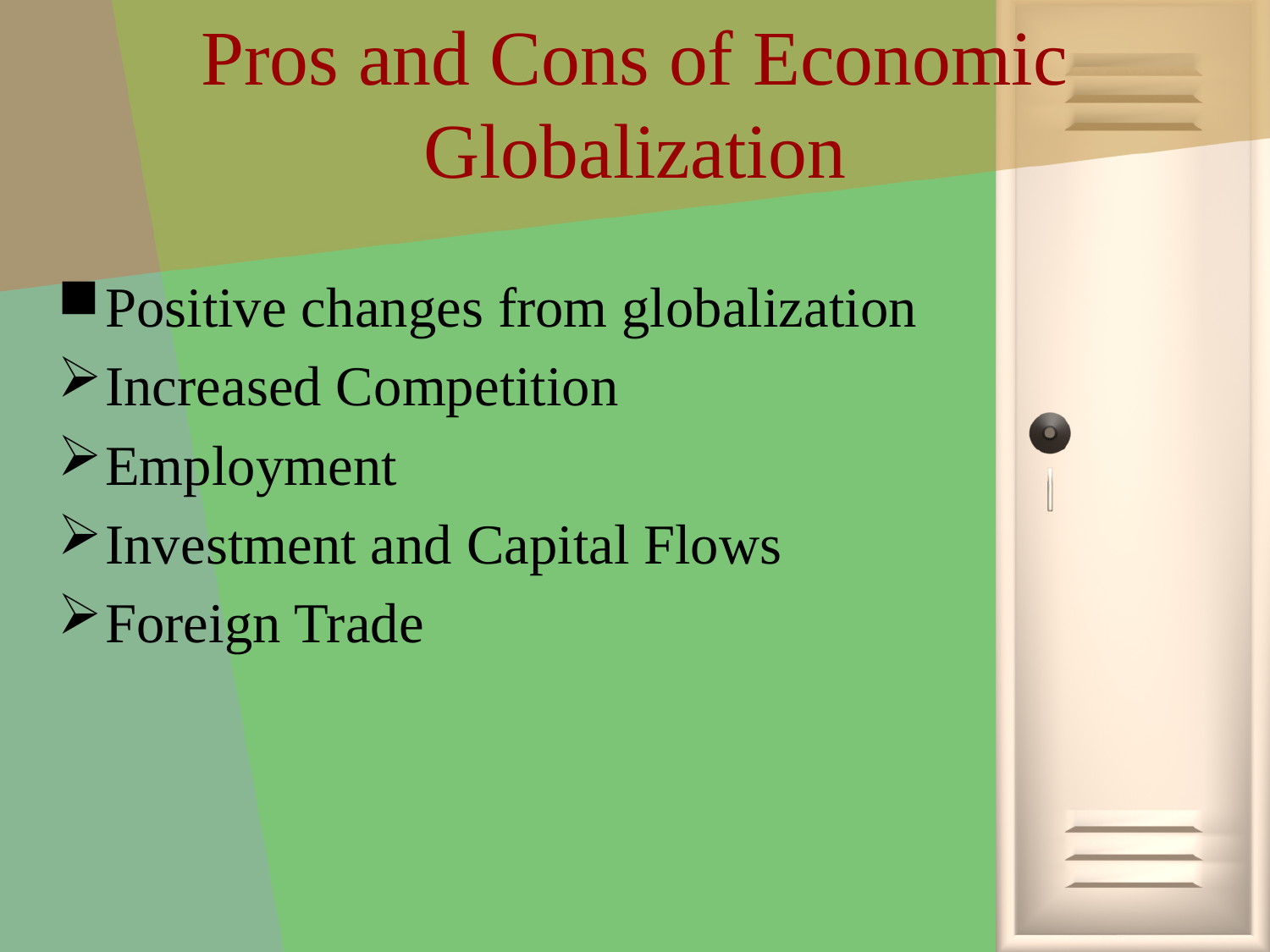

# Pros and Cons of Economic Globalization
Positive changes from globalization
Increased Competition
Employment
Investment and Capital Flows
Foreign Trade